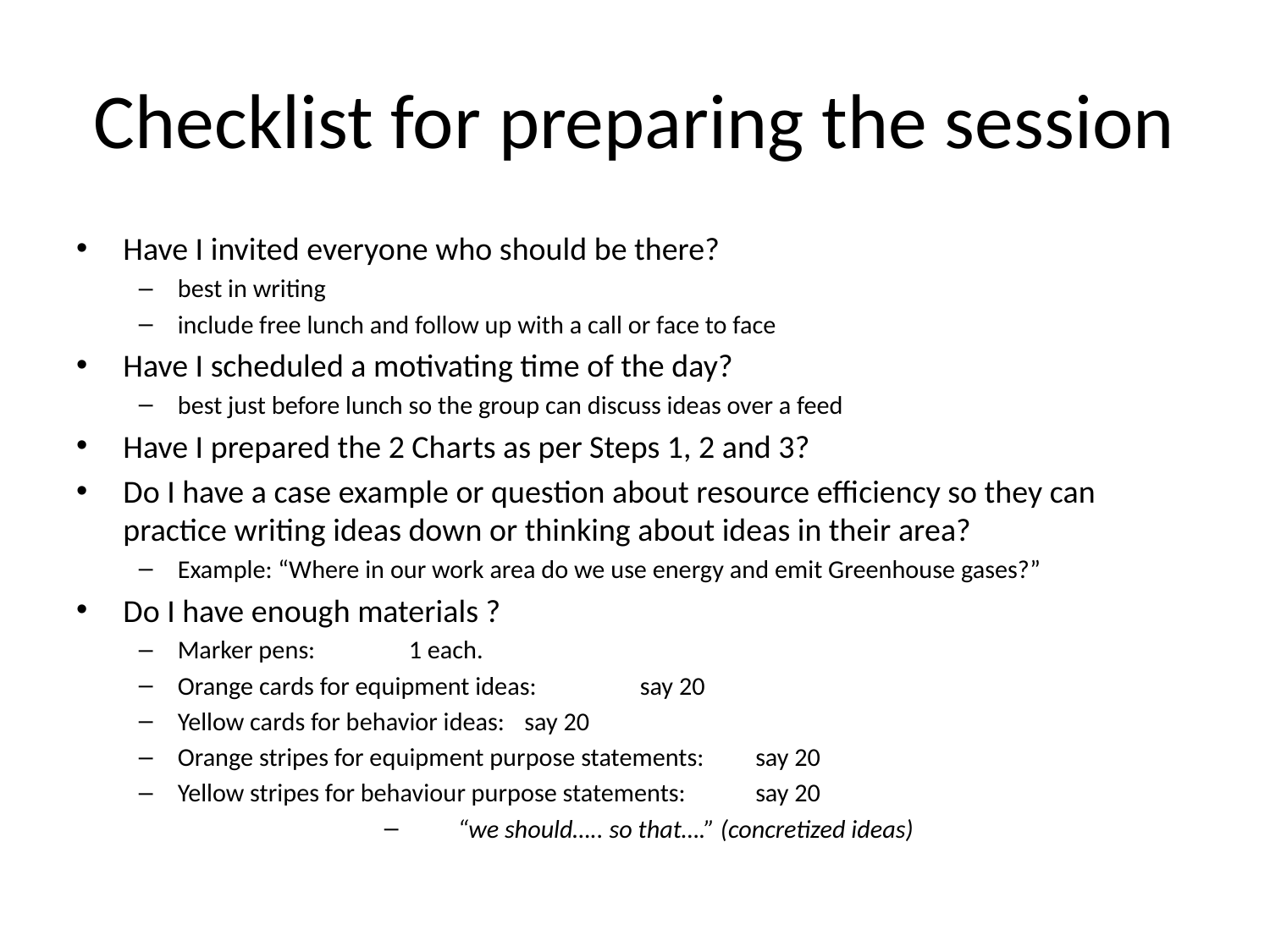

# Checklist for preparing the session
Have I invited everyone who should be there?
best in writing
include free lunch and follow up with a call or face to face
Have I scheduled a motivating time of the day?
best just before lunch so the group can discuss ideas over a feed
Have I prepared the 2 Charts as per Steps 1, 2 and 3?
Do I have a case example or question about resource efficiency so they can practice writing ideas down or thinking about ideas in their area?
Example: “Where in our work area do we use energy and emit Greenhouse gases?”
Do I have enough materials ?
Marker pens:					1 each.
Orange cards for equipment ideas:			say 20
Yellow cards for behavior ideas:			say 20
Orange stripes for equipment purpose statements:	say 20
Yellow stripes for behaviour purpose statements:		say 20
“we should….. so that….” (concretized ideas)